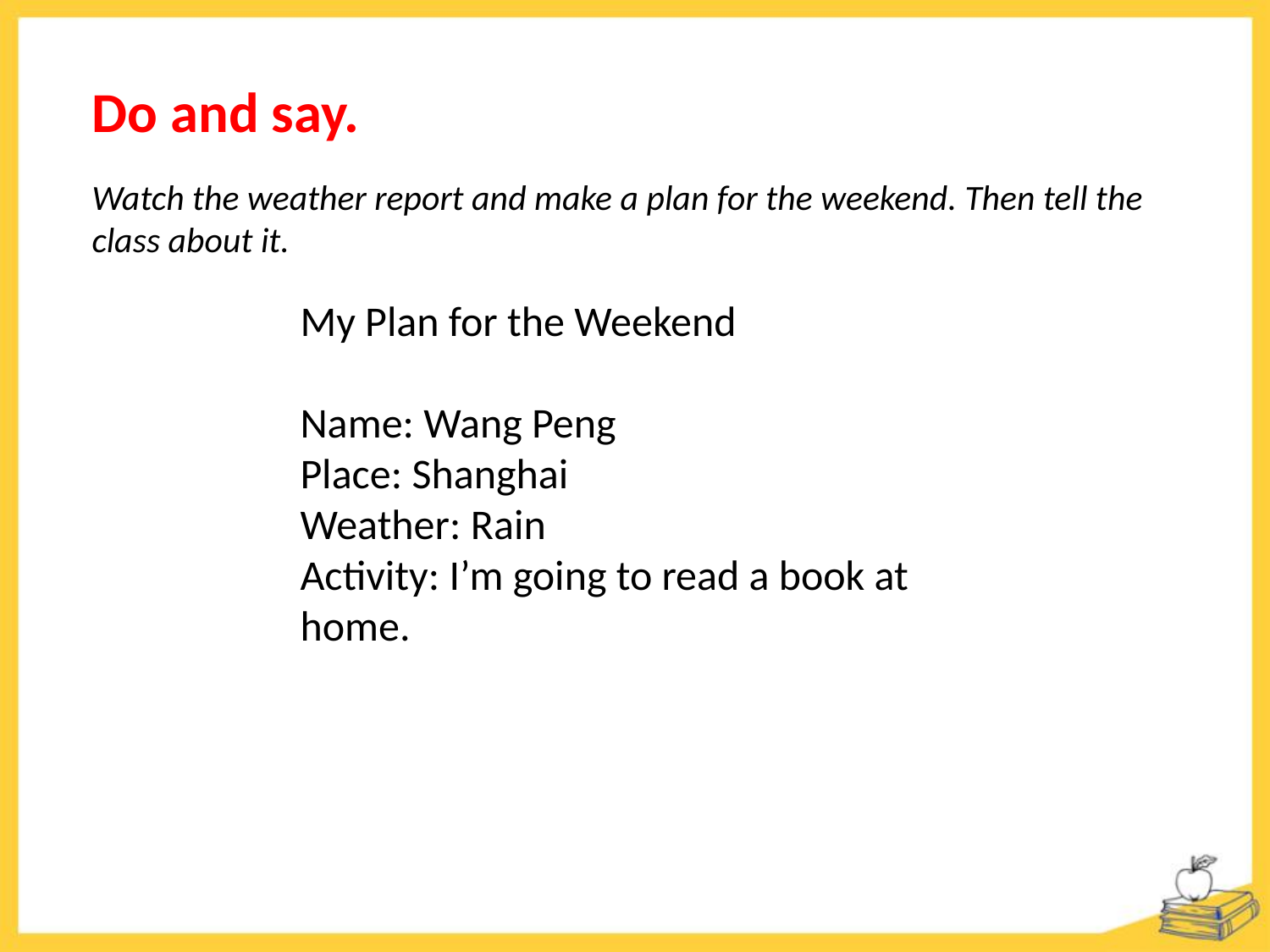

Do and say.
Watch the weather report and make a plan for the weekend. Then tell the class about it.
My Plan for the Weekend

Name: Wang Peng
Place: Shanghai
Weather: Rain
Activity: I’m going to read a book at home.